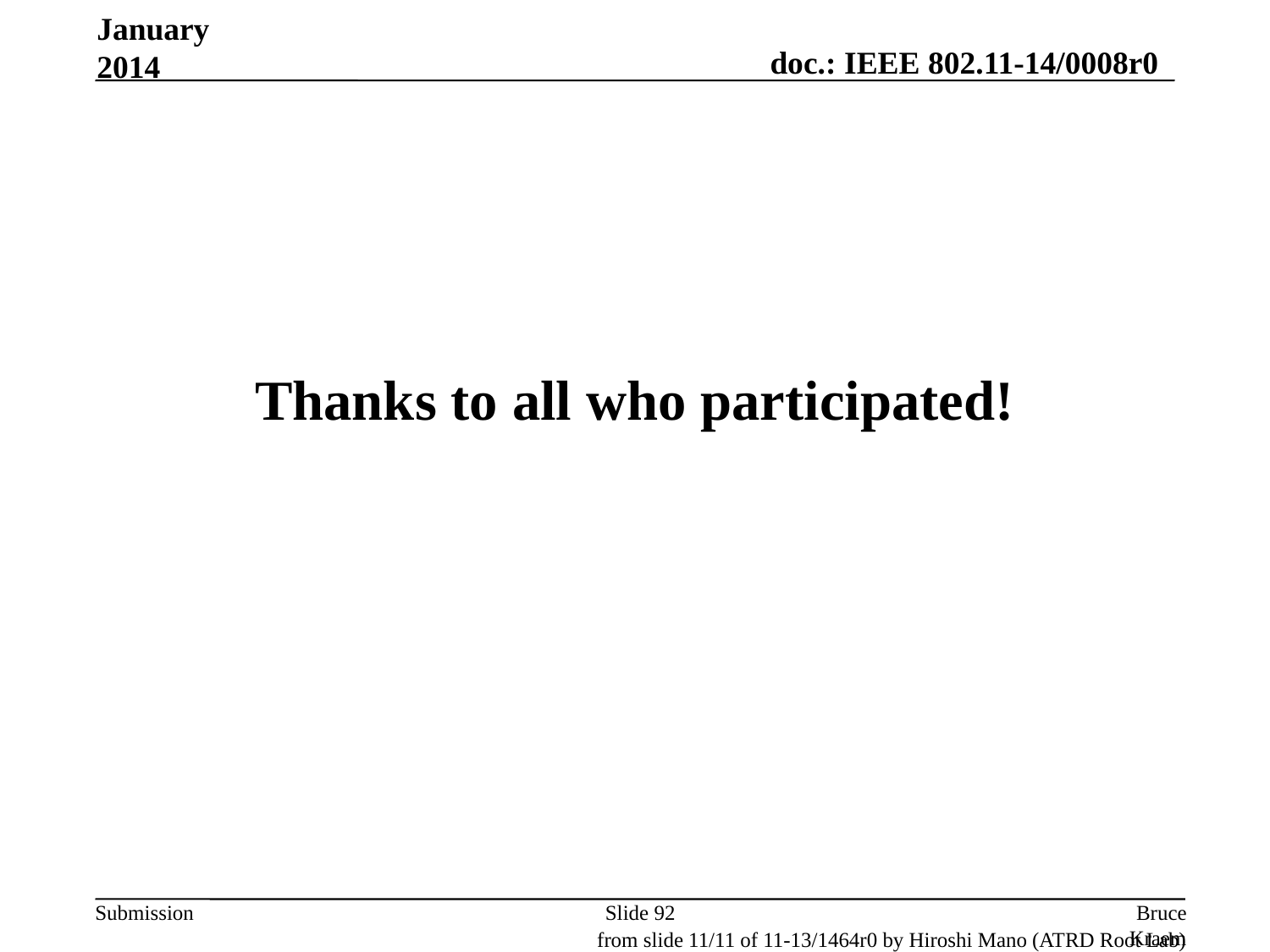

January 2014
# Thanks to all who participated!

Slide 92
Bruce Kraemer, Marvell
from slide 11/11 of 11-13/1464r0 by Hiroshi Mano (ATRD Root Lab)